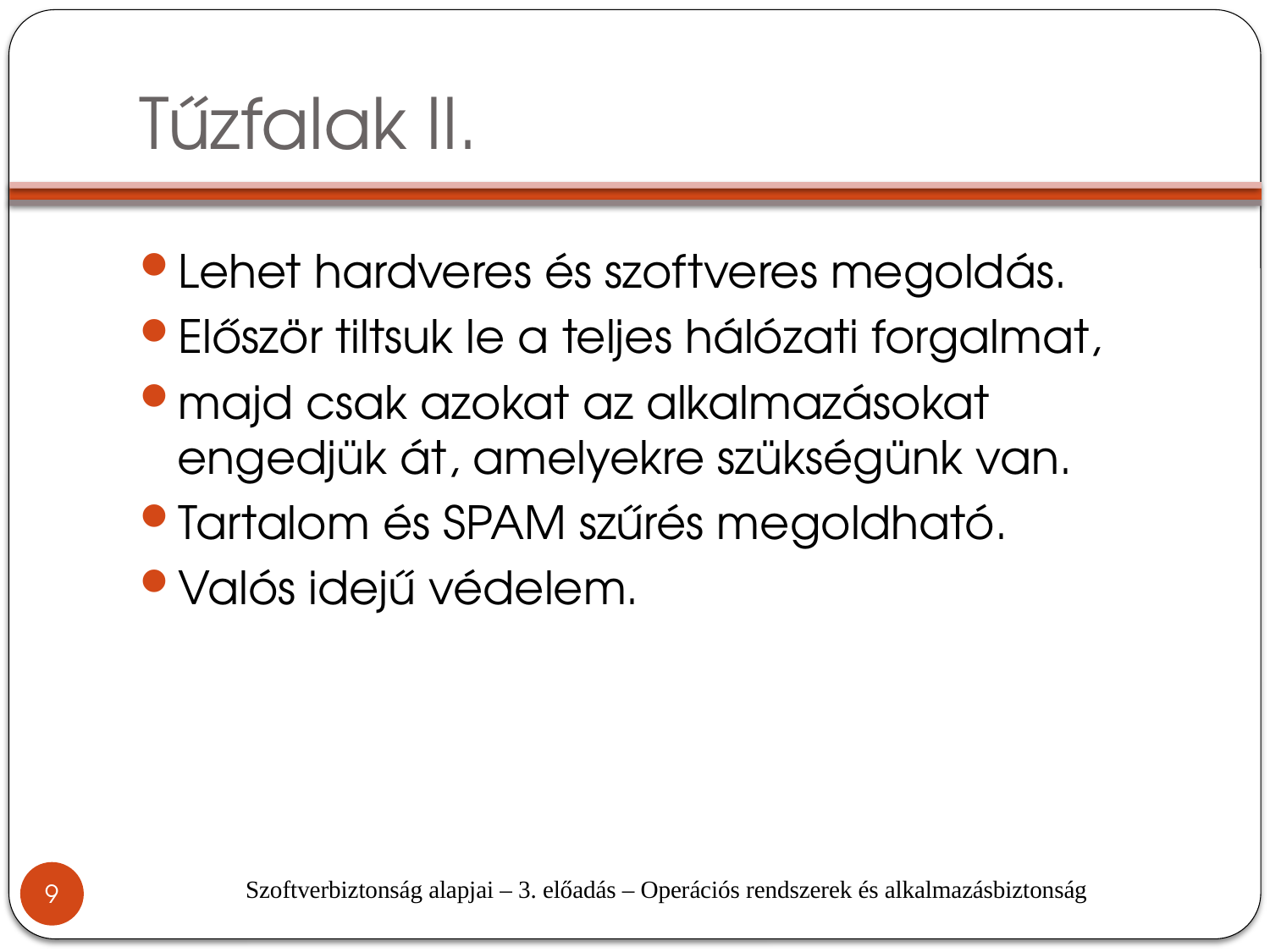

# Tűzfalak II.
Lehet hardveres és szoftveres megoldás.
Először tiltsuk le a teljes hálózati forgalmat,
majd csak azokat az alkalmazásokat engedjük át, amelyekre szükségünk van.
Tartalom és SPAM szűrés megoldható.
Valós idejű védelem.

Szoftverbiztonság alapjai – 3. előadás – Operációs rendszerek és alkalmazásbiztonság
9